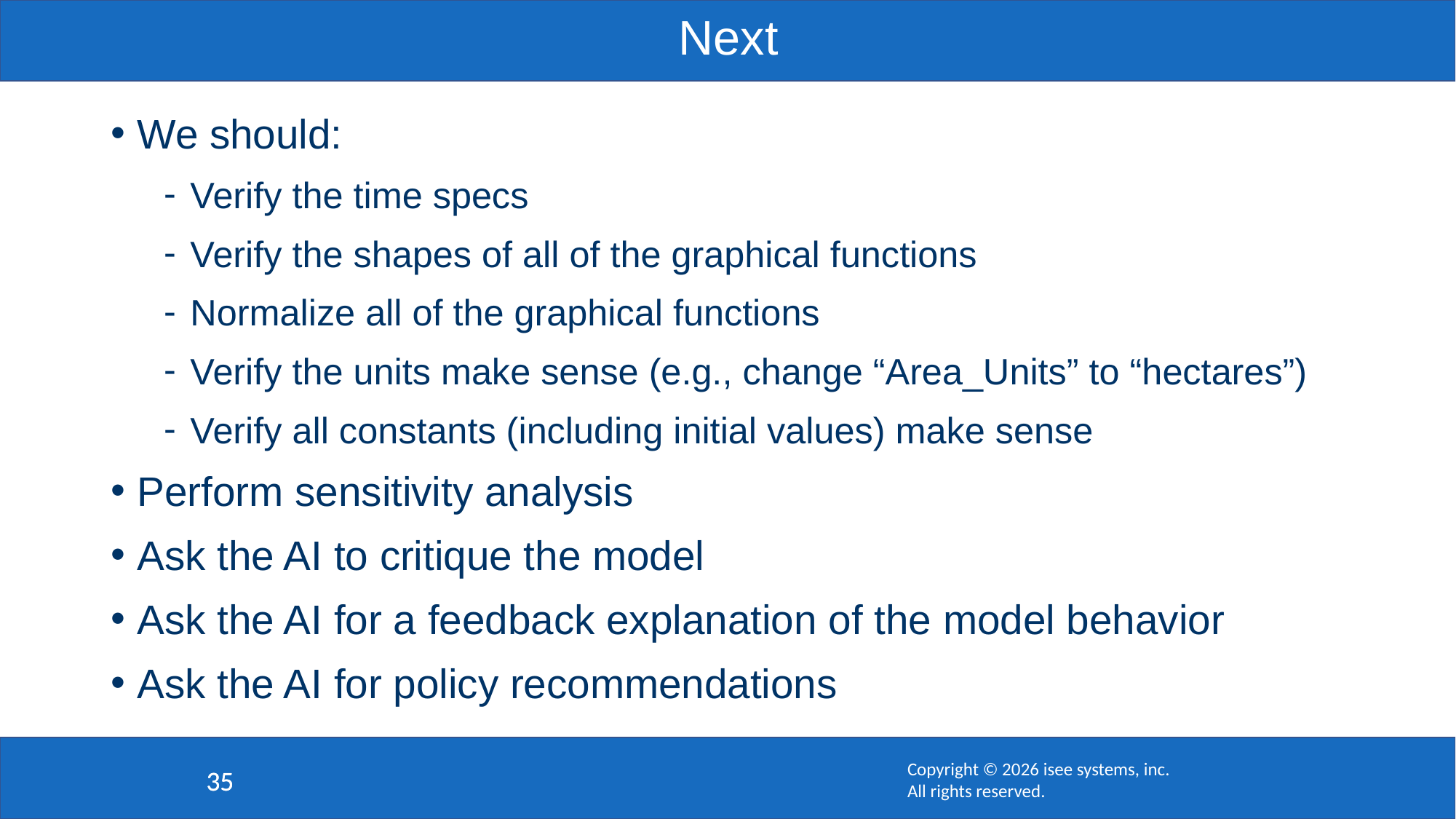

# Next
We should:
Verify the time specs
Verify the shapes of all of the graphical functions
Normalize all of the graphical functions
Verify the units make sense (e.g., change “Area_Units” to “hectares”)
Verify all constants (including initial values) make sense
Perform sensitivity analysis
Ask the AI to critique the model
Ask the AI for a feedback explanation of the model behavior
Ask the AI for policy recommendations